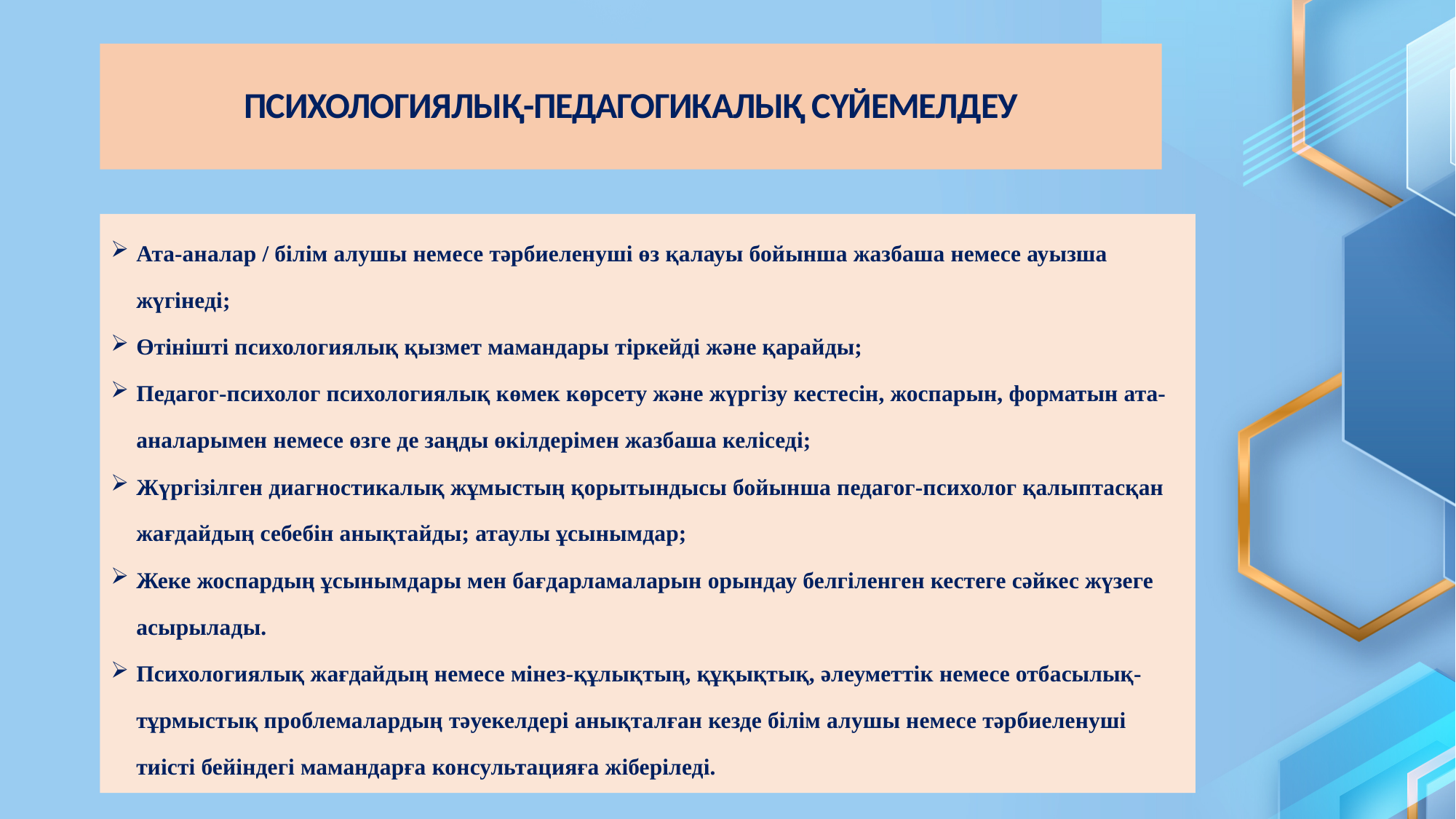

# ПСИХОЛОГИЯЛЫҚ-ПЕДАГОГИКАЛЫҚ СҮЙЕМЕЛДЕУ
Ата-аналар / білім алушы немесе тәрбиеленуші өз қалауы бойынша жазбаша немесе ауызша жүгінеді;
Өтінішті психологиялық қызмет мамандары тіркейді және қарайды;
Педагог-психолог психологиялық көмек көрсету және жүргізу кестесін, жоспарын, форматын ата-аналарымен немесе өзге де заңды өкілдерімен жазбаша келіседі;
Жүргізілген диагностикалық жұмыстың қорытындысы бойынша педагог-психолог қалыптасқан жағдайдың себебін анықтайды; атаулы ұсынымдар;
Жеке жоспардың ұсынымдары мен бағдарламаларын орындау белгіленген кестеге сәйкес жүзеге асырылады.
Психологиялық жағдайдың немесе мінез-құлықтың, құқықтық, әлеуметтік немесе отбасылық-тұрмыстық проблемалардың тәуекелдері анықталған кезде білім алушы немесе тәрбиеленуші тиісті бейіндегі мамандарға консультацияға жіберіледі.